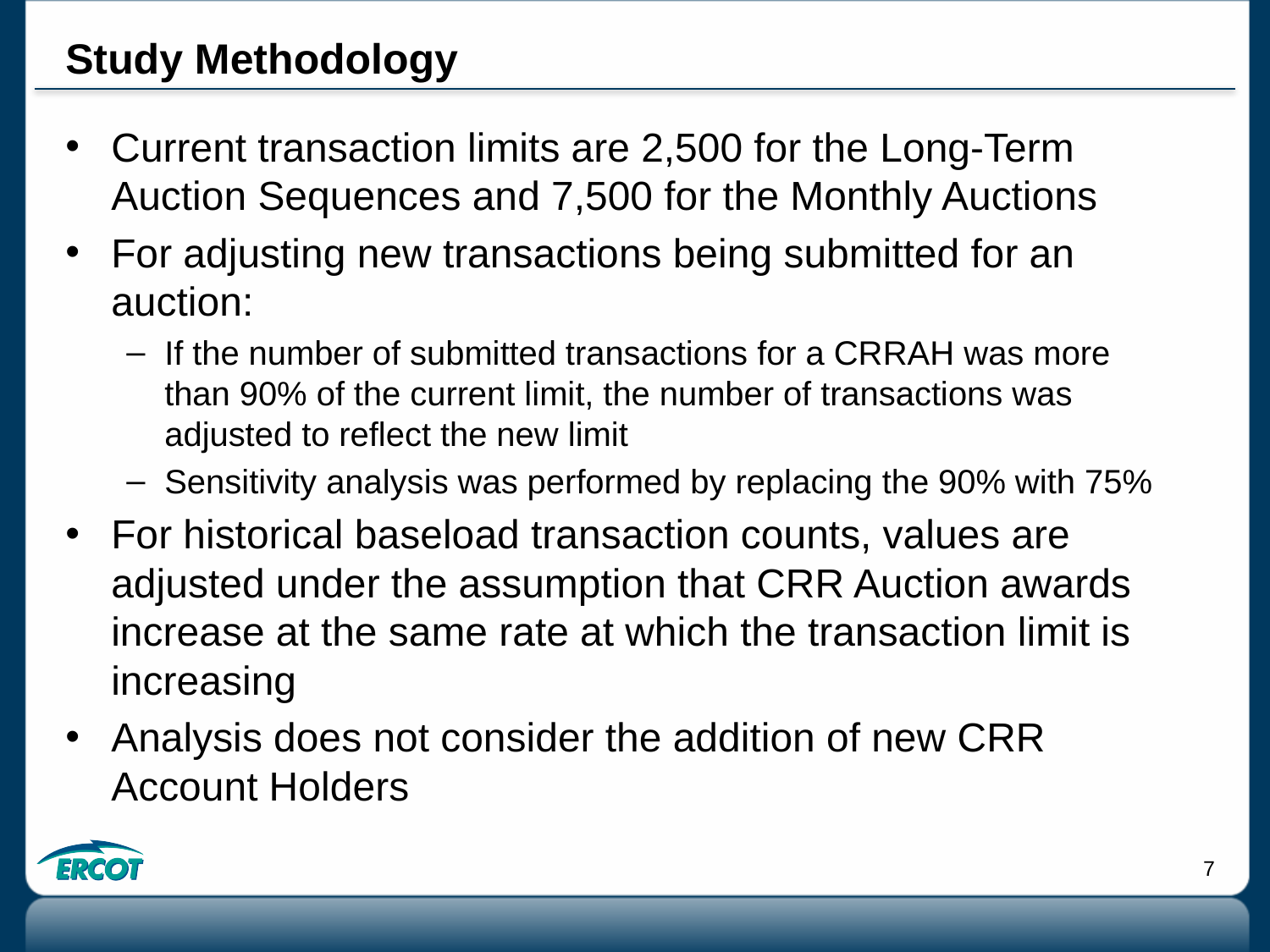

# Study Methodology
Current transaction limits are 2,500 for the Long-Term Auction Sequences and 7,500 for the Monthly Auctions
For adjusting new transactions being submitted for an auction:
If the number of submitted transactions for a CRRAH was more than 90% of the current limit, the number of transactions was adjusted to reflect the new limit
Sensitivity analysis was performed by replacing the 90% with 75%
For historical baseload transaction counts, values are adjusted under the assumption that CRR Auction awards increase at the same rate at which the transaction limit is increasing
Analysis does not consider the addition of new CRR Account Holders